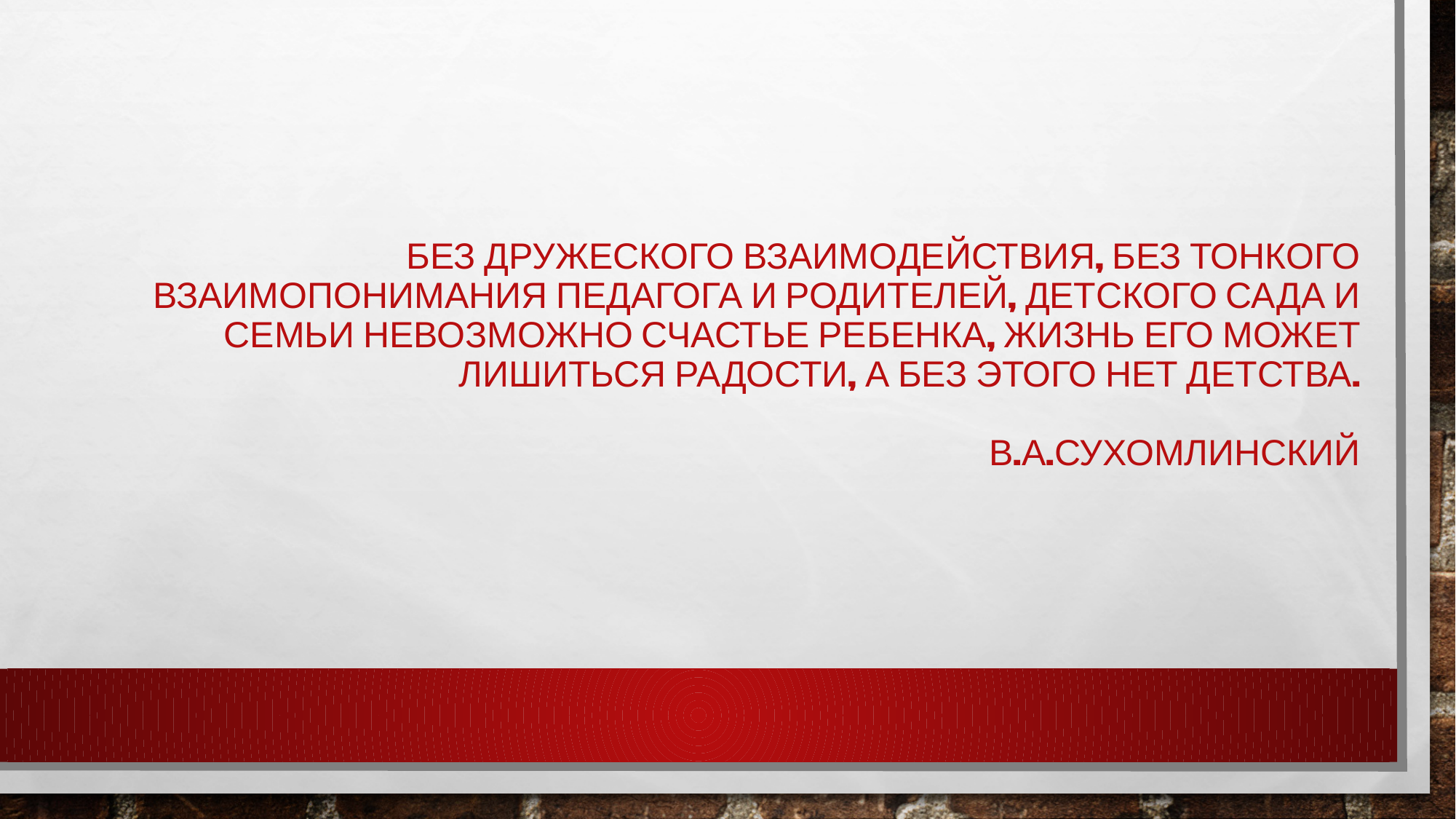

# Без дружеского взаимодействия, без тонкого взаимопонимания педагога и родителей, детского сада и семьи невозможно счастье ребенка, жизнь его может лишиться радости, а без этого нет детства. В.А.Сухомлинский